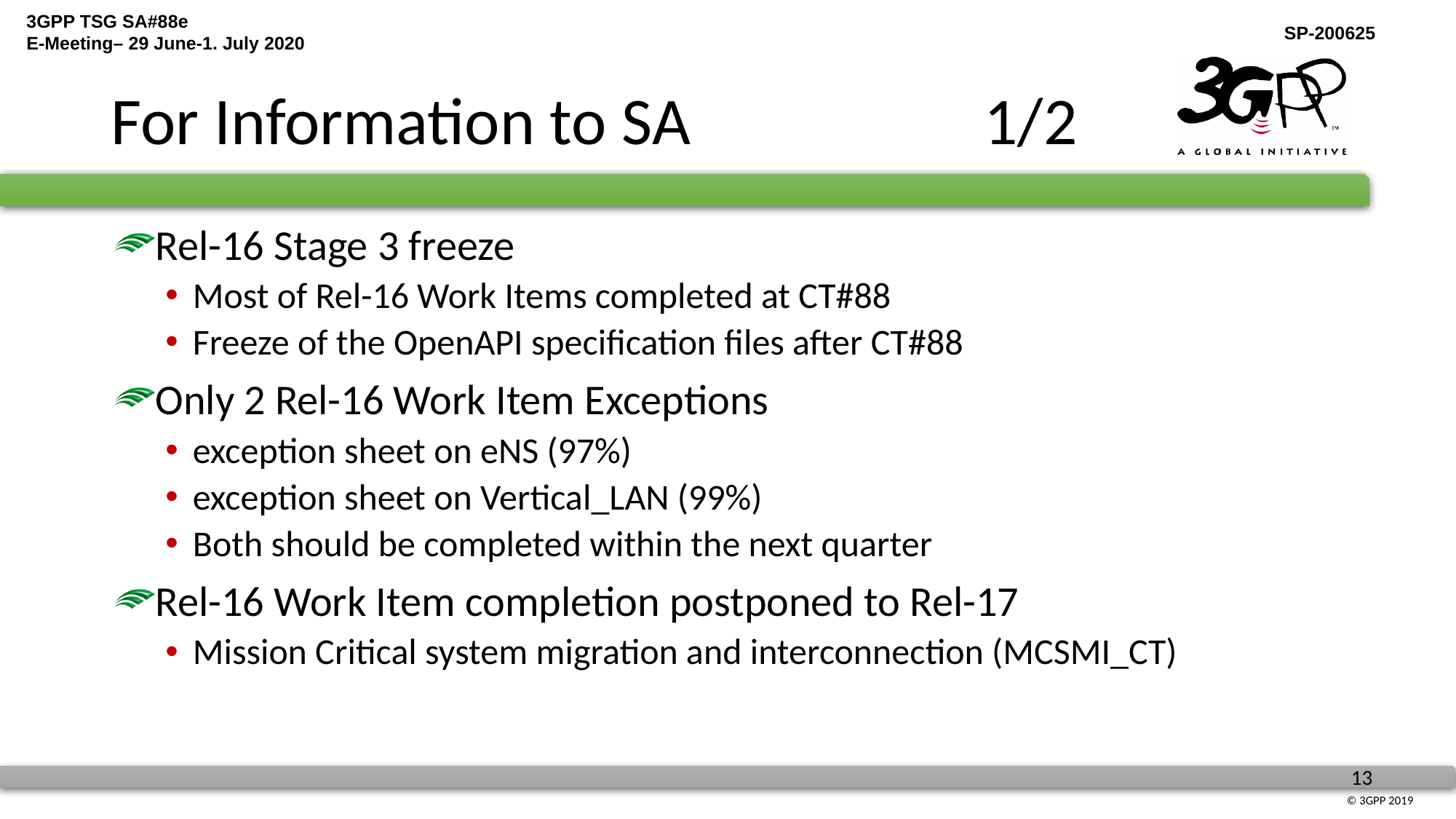

# For Information to SA			1/2
Rel-16 Stage 3 freeze
Most of Rel-16 Work Items completed at CT#88
Freeze of the OpenAPI specification files after CT#88
Only 2 Rel-16 Work Item Exceptions
exception sheet on eNS (97%)
exception sheet on Vertical_LAN (99%)
Both should be completed within the next quarter
Rel-16 Work Item completion postponed to Rel-17
Mission Critical system migration and interconnection (MCSMI_CT)